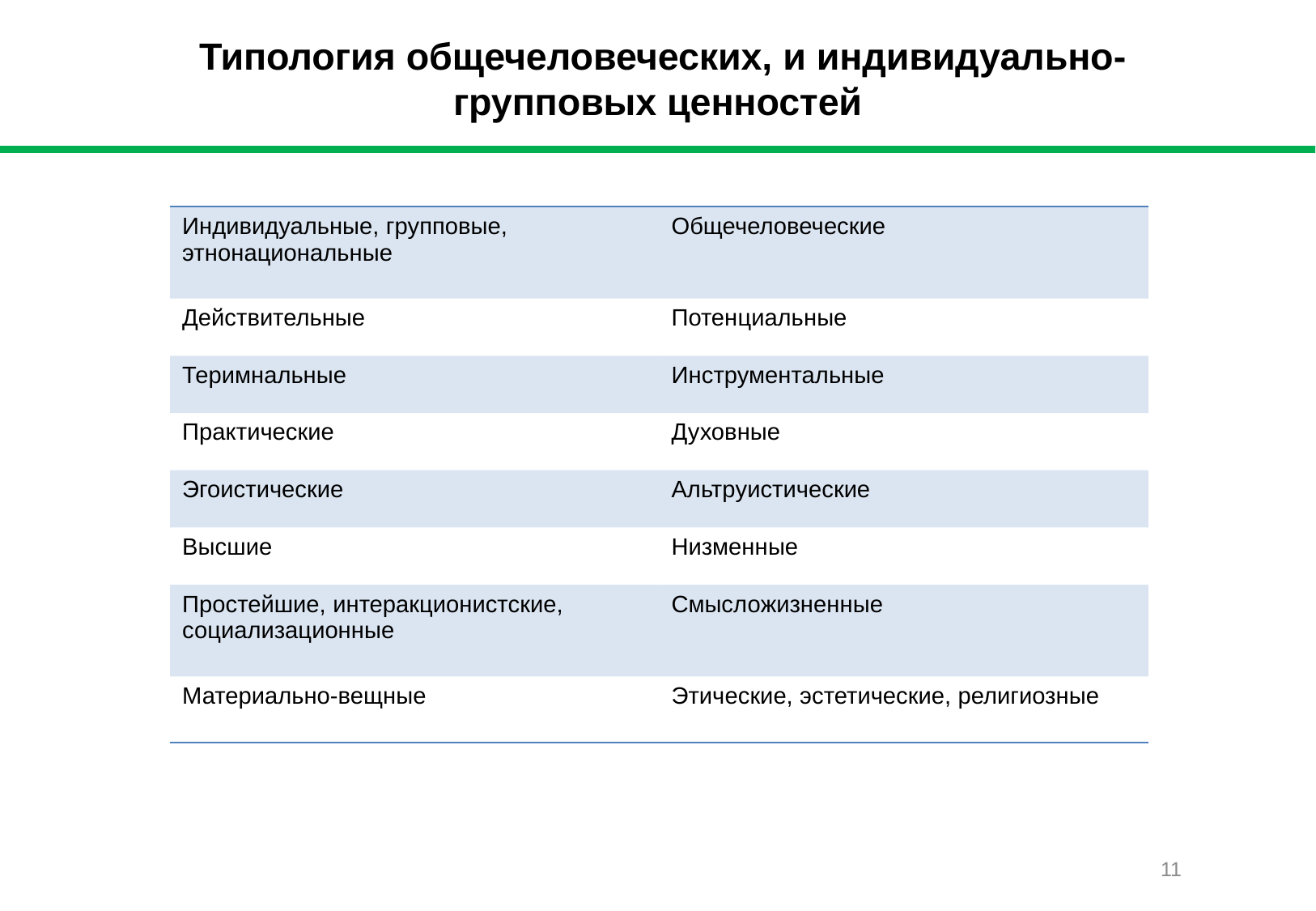

# Типология общечеловеческих, и индивидуально-групповых ценностей
| Индивидуальные, групповые, этнонациональные | Общечеловеческие |
| --- | --- |
| Действительные | Потенциальные |
| Теримнальные | Инструментальные |
| Практические | Духовные |
| Эгоистические | Альтруистические |
| Высшие | Низменные |
| Простейшие, интеракционистские, социализационные | Смысложизненные |
| Материально-вещные | Этические, эстетические, религиозные |
11